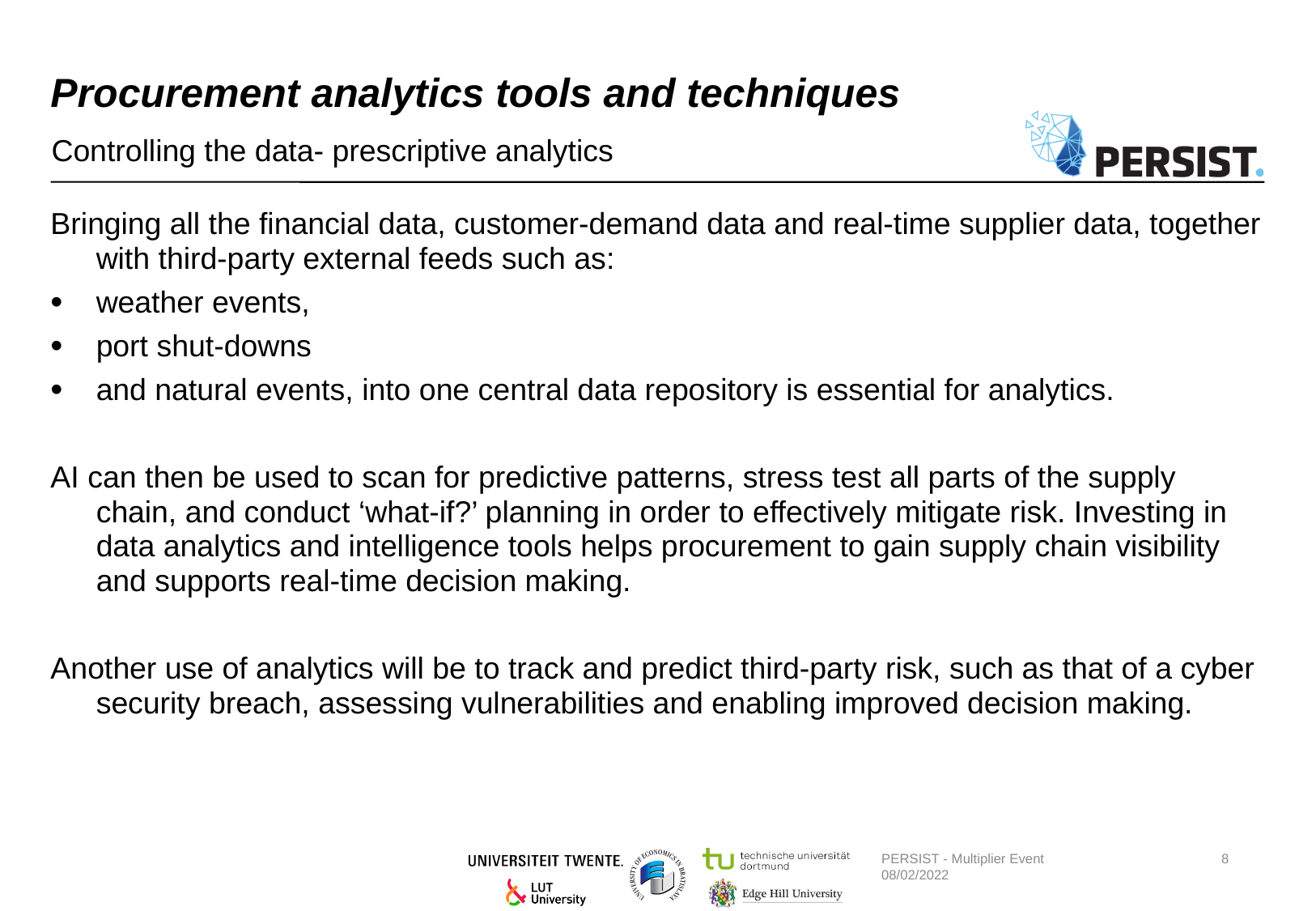

# Procurement analytics tools and techniques
Controlling the data- prescriptive analytics
Bringing all the financial data, customer-demand data and real-time supplier data, together with third-party external feeds such as:
weather events,
port shut-downs
and natural events, into one central data repository is essential for analytics.

AI can then be used to scan for predictive patterns, stress test all parts of the supply chain, and conduct ‘what-if?’ planning in order to effectively mitigate risk. Investing in data analytics and intelligence tools helps procurement to gain supply chain visibility and supports real-time decision making.

Another use of analytics will be to track and predict third-party risk, such as that of a cyber security breach, assessing vulnerabilities and enabling improved decision making.